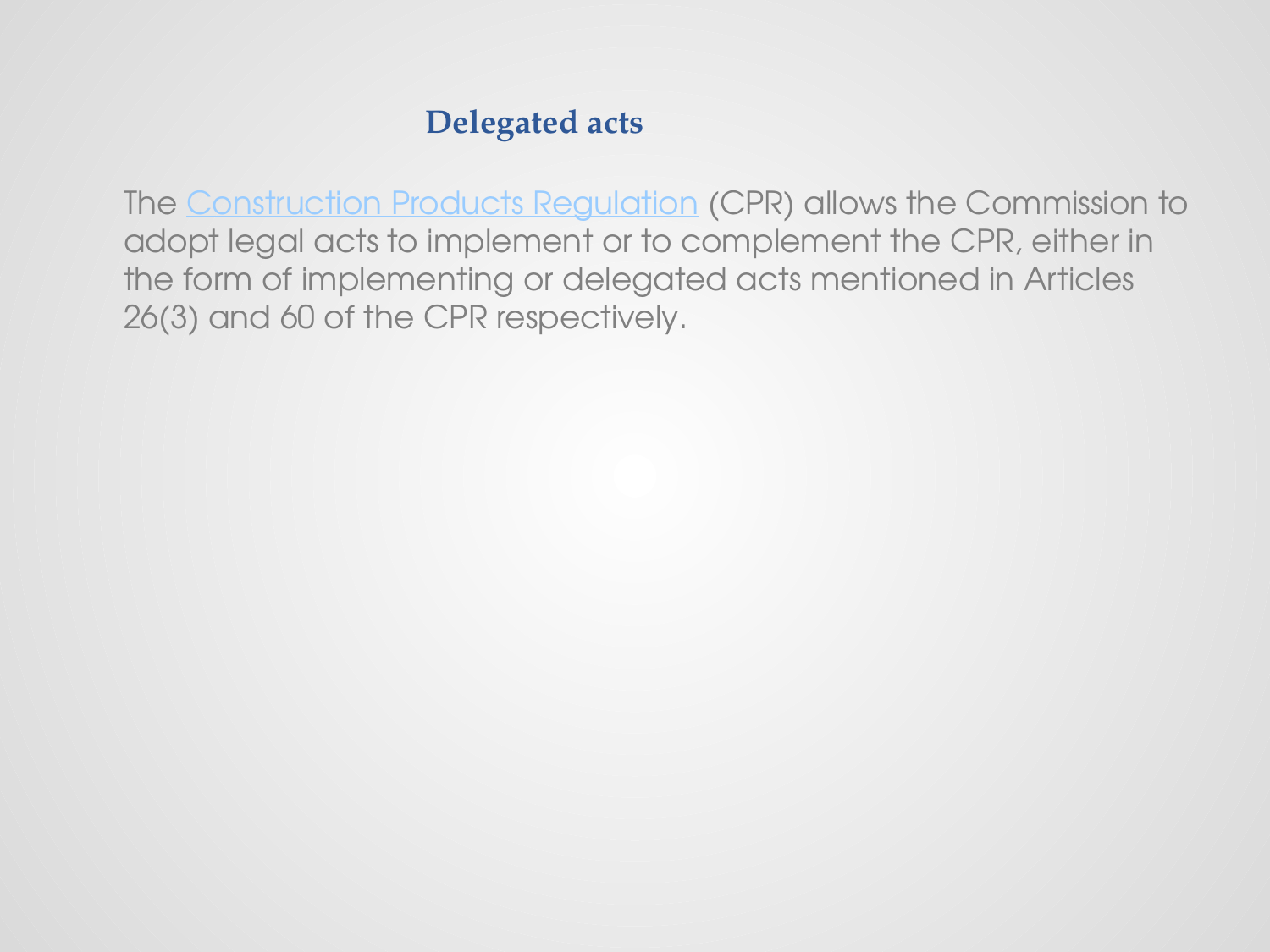

# Delegated acts
	The Construction Products Regulation (CPR) allows the Commission to adopt legal acts to implement or to complement the CPR, either in the form of implementing or delegated acts mentioned in Articles 26(3) and 60 of the CPR respectively.